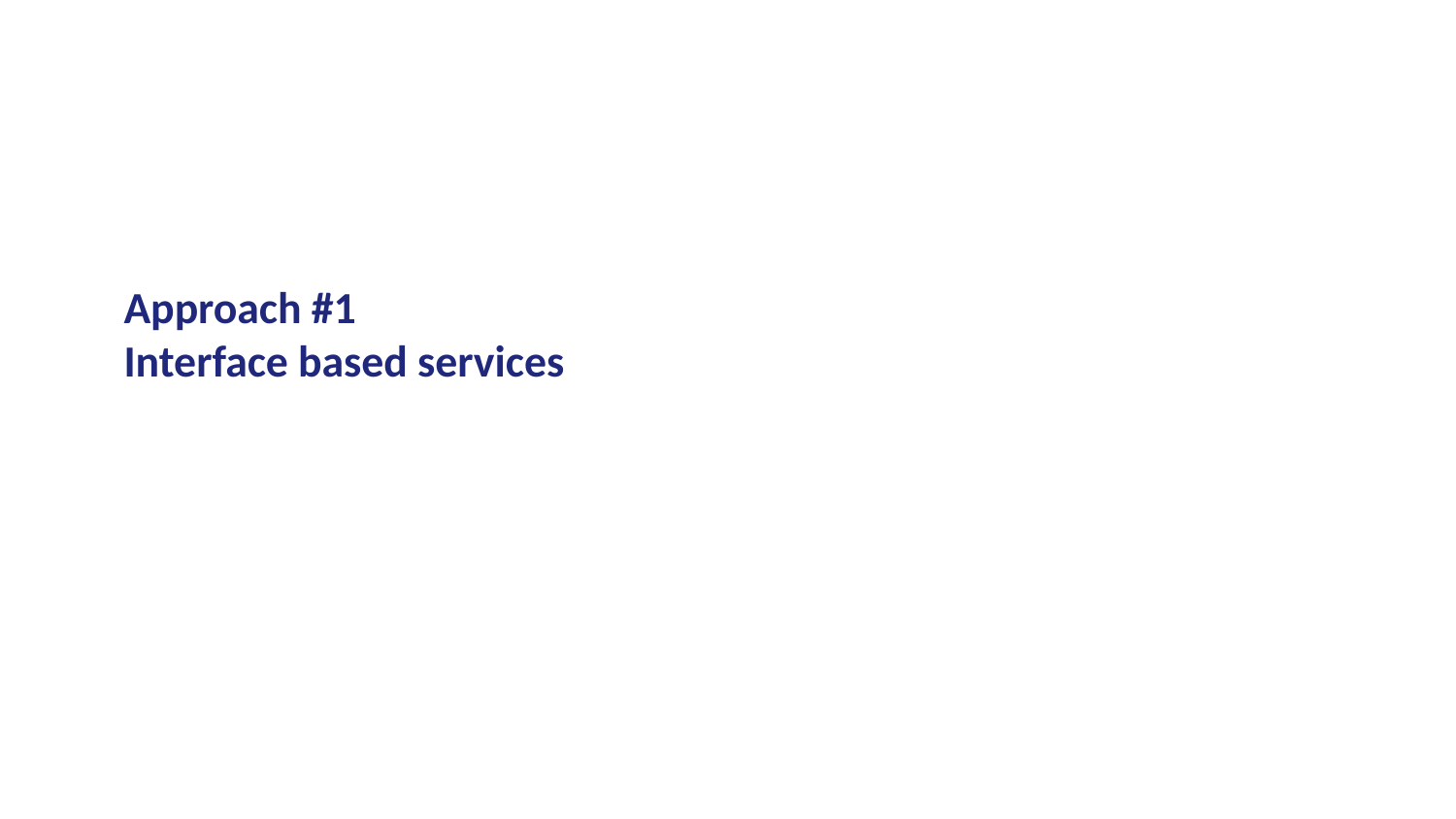

# Approach #1 Interface based services

6